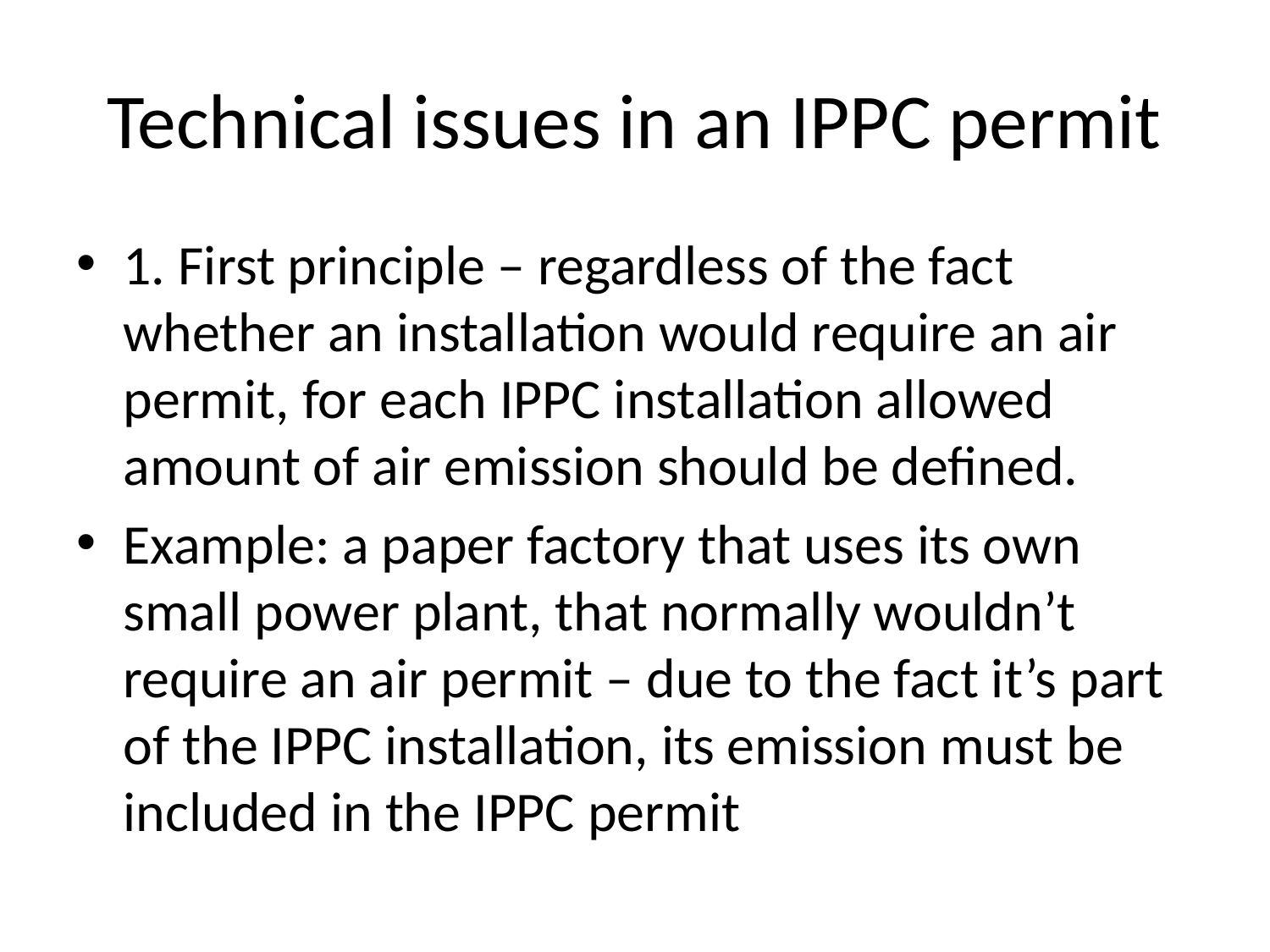

# Technical issues in an IPPC permit
1. First principle – regardless of the fact whether an installation would require an air permit, for each IPPC installation allowed amount of air emission should be defined.
Example: a paper factory that uses its own small power plant, that normally wouldn’t require an air permit – due to the fact it’s part of the IPPC installation, its emission must be included in the IPPC permit